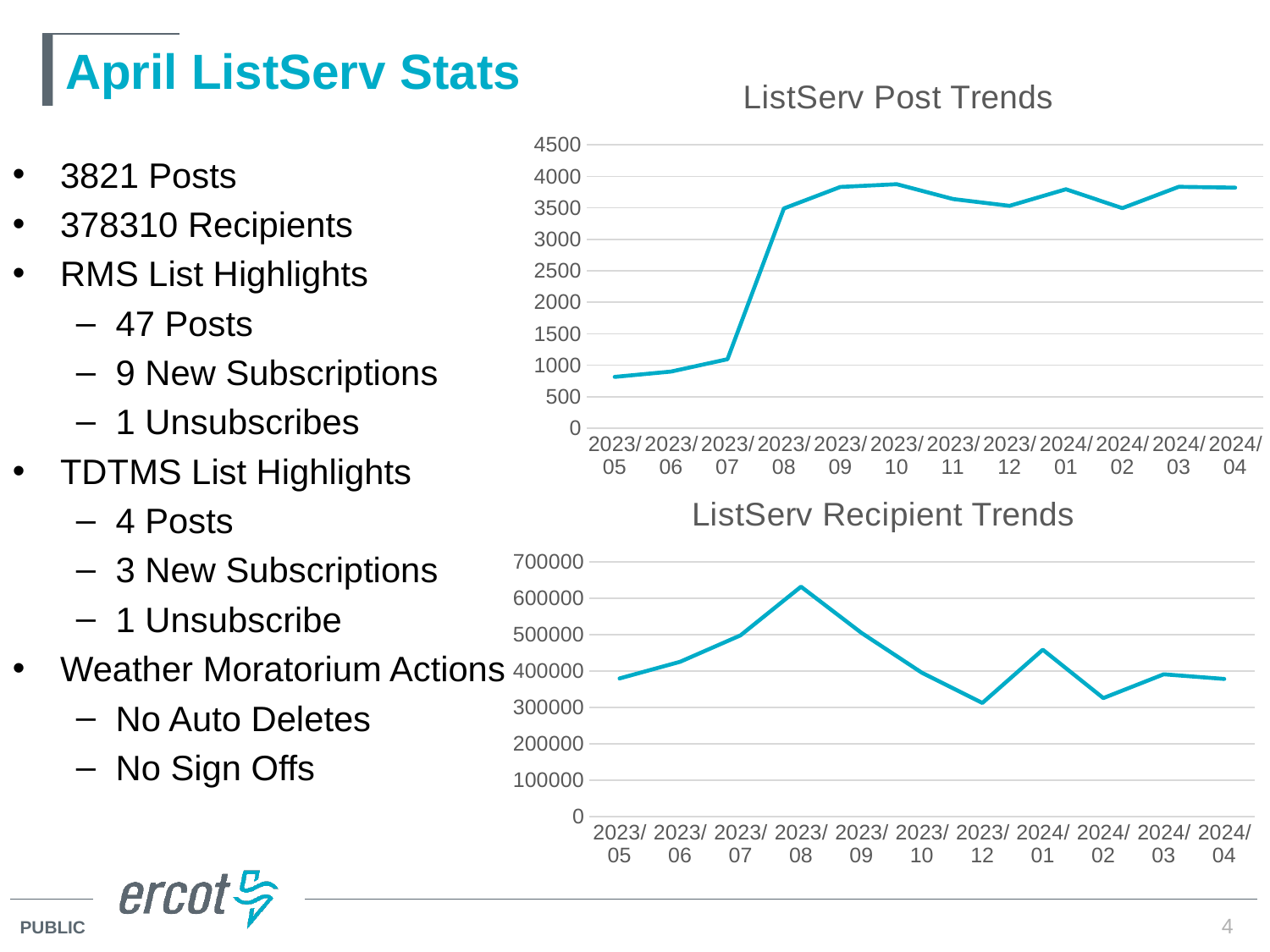

# April ListServ Stats

### Chart: ListServ Post Trends

| Category | Series 2 |
|---|---|
| 2023/05 | 815.0 |
| 2023/06 | 900.0 |
| 2023/07 | 1096.0 |
| 2023/08 | 3491.0 |
| 2023/09 | 3832.0 |
| 2023/10 | 3876.0 |
| 2023/11 | 3640.0 |
| 2023/12 | 3532.0 |
| 2024/01 | 3796.0 |
| 2024/02 | 3496.0 |
| 2024/03 | 3835.0 |
| 2024/04 | 3821.0 |
3821 Posts
378310 Recipients
RMS List Highlights
47 Posts
9 New Subscriptions
1 Unsubscribes
TDTMS List Highlights
4 Posts
3 New Subscriptions
1 Unsubscribe
Weather Moratorium Actions
No Auto Deletes
No Sign Offs

### Chart: ListServ Recipient Trends

| Category | Series 2 |
|---|---|
| 2023/05 | 379601.0 |
| 2023/06 | 425426.0 |
| 2023/07 | 497967.0 |
| 2023/08 | 631492.0 |
| 2023/09 | 504795.0 |
| 2023/10 | 395398.0 |
| 2023/12 | 312236.0 |
| 2024/01 | 458584.0 |
| 2024/02 | 325727.0 |
| 2024/03 | 391033.0 |
| 2024/04 | 378310.0 |
4